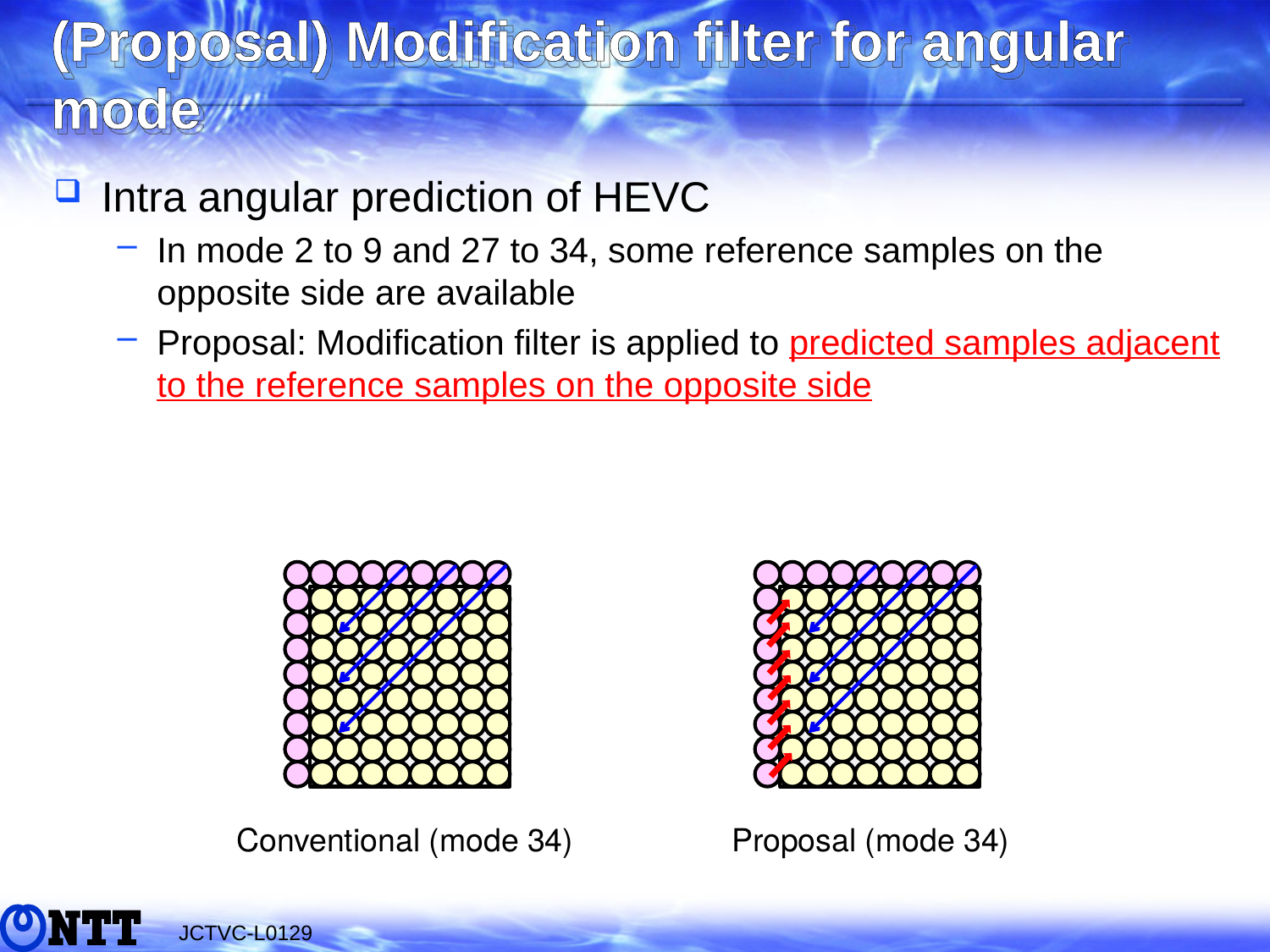

# (Proposal) Modification filter for angular mode
Intra angular prediction of HEVC
In mode 2 to 9 and 27 to 34, some reference samples on the opposite side are available
Proposal: Modification filter is applied to predicted samples adjacent to the reference samples on the opposite side

Conventional (mode 34)
Proposal (mode 34)